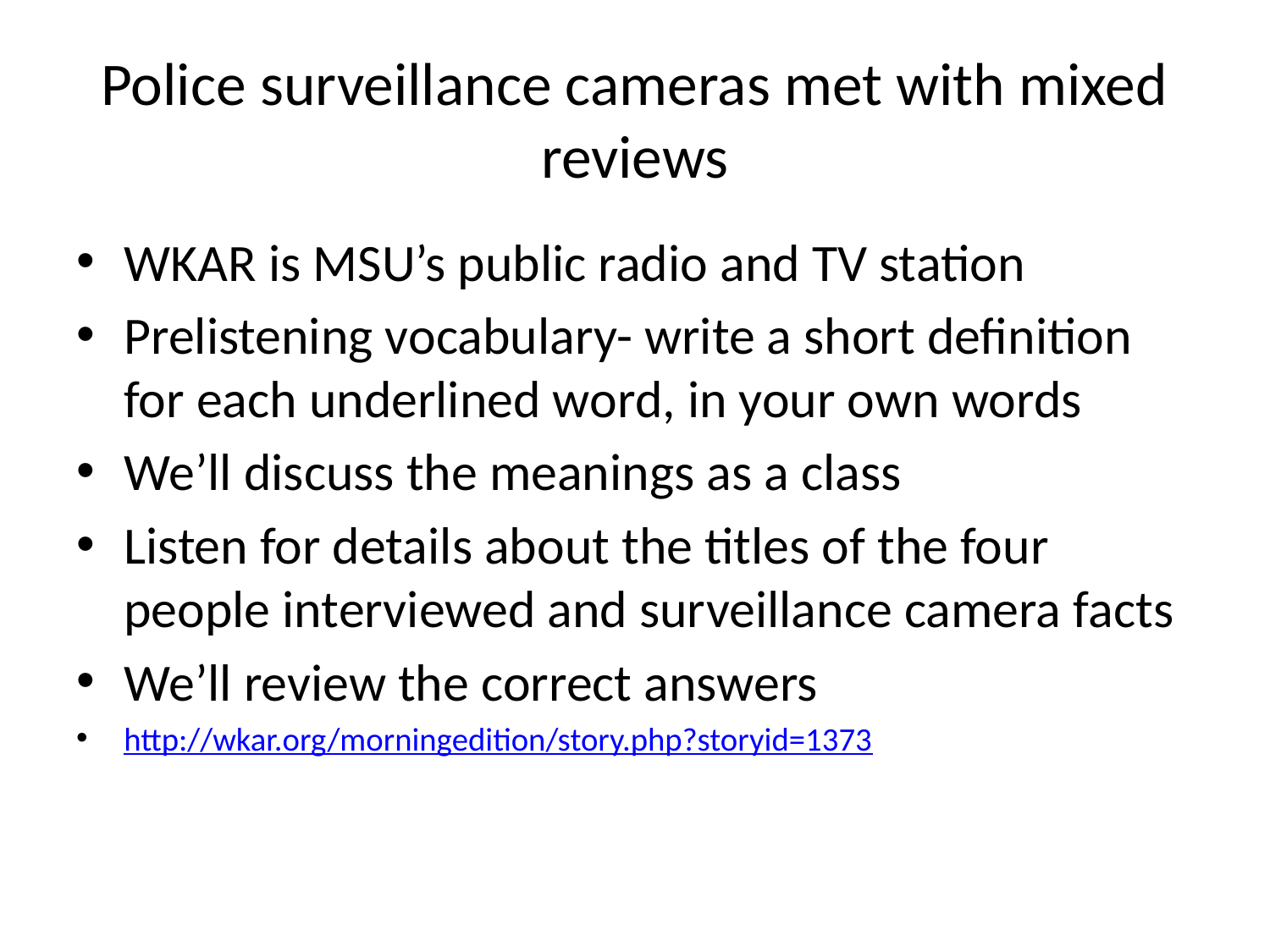

# Police surveillance cameras met with mixed reviews
WKAR is MSU’s public radio and TV station
Prelistening vocabulary- write a short definition for each underlined word, in your own words
We’ll discuss the meanings as a class
Listen for details about the titles of the four people interviewed and surveillance camera facts
We’ll review the correct answers
http://wkar.org/morningedition/story.php?storyid=1373